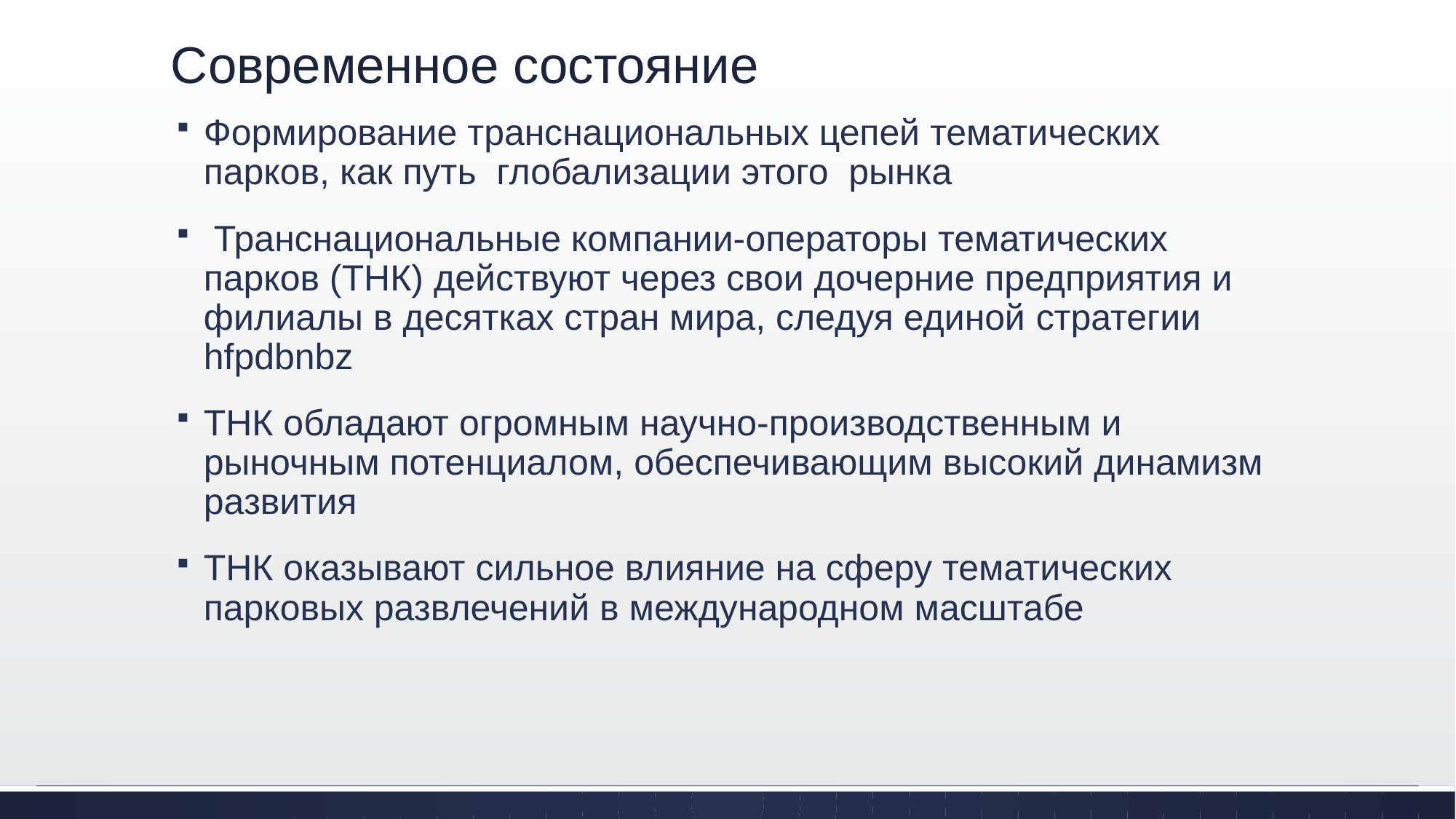

# Современное состояние
Формирование транснациональных цепей тематических парков, как путь  глобализации этого  рынка
 Транснациональные компании-операторы тематических парков (ТНК) действуют через свои дочерние предприятия и филиалы в десятках стран мира, следуя единой стратегии hfpdbnbz
ТНК обладают огромным научно-производственным и рыночным потенциалом, обеспечивающим высокий динамизм развития
ТНК оказывают сильное влияние на сферу тематических парковых развлечений в международном масштабе